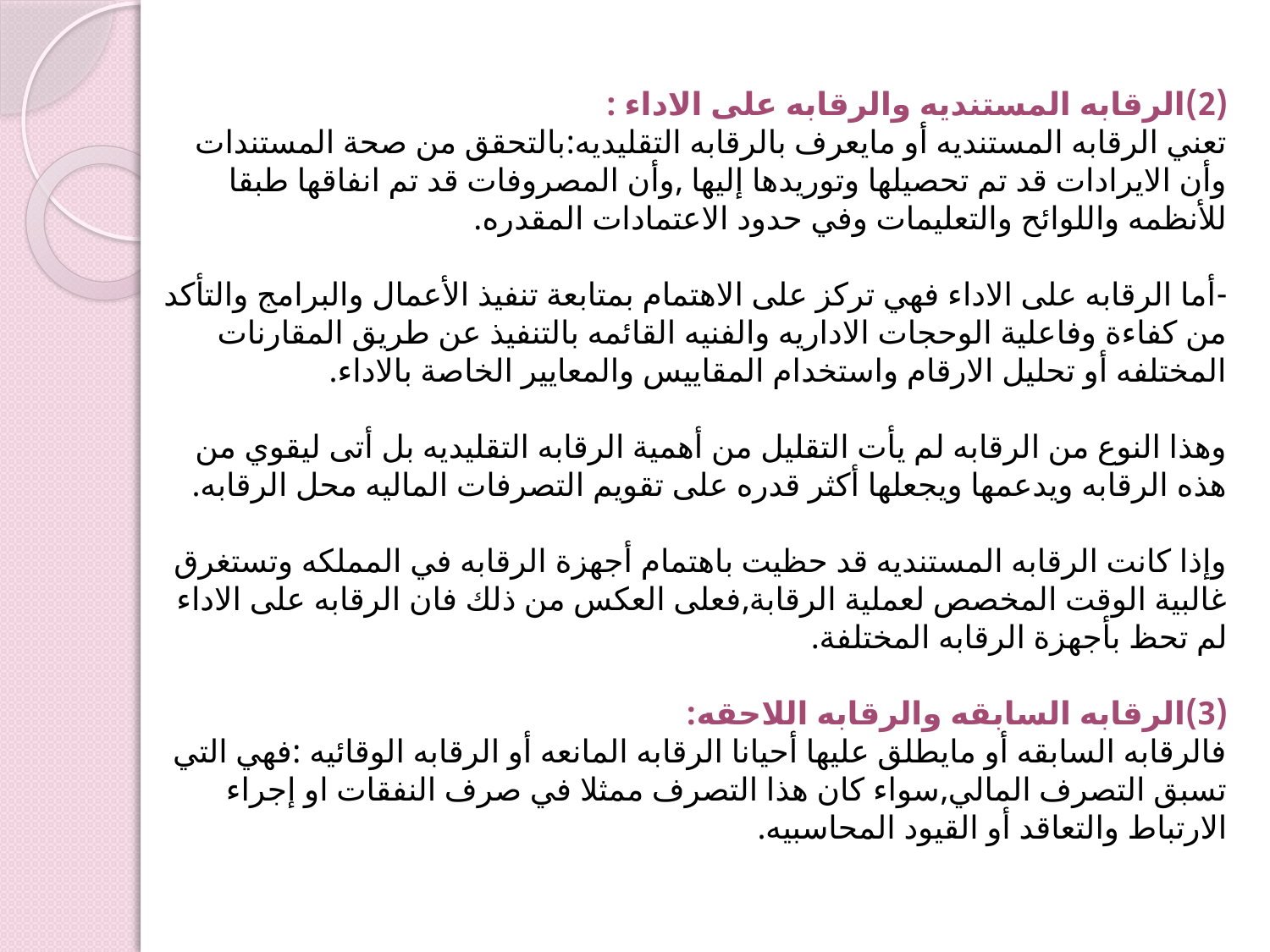

(2)الرقابه المستنديه والرقابه على الاداء :
تعني الرقابه المستنديه أو مايعرف بالرقابه التقليديه:بالتحقق من صحة المستندات وأن الايرادات قد تم تحصيلها وتوريدها إليها ,وأن المصروفات قد تم انفاقها طبقا للأنظمه واللوائح والتعليمات وفي حدود الاعتمادات المقدره.
-أما الرقابه على الاداء فهي تركز على الاهتمام بمتابعة تنفيذ الأعمال والبرامج والتأكد من كفاءة وفاعلية الوحجات الاداريه والفنيه القائمه بالتنفيذ عن طريق المقارنات المختلفه أو تحليل الارقام واستخدام المقاييس والمعايير الخاصة بالاداء.
وهذا النوع من الرقابه لم يأت التقليل من أهمية الرقابه التقليديه بل أتى ليقوي من هذه الرقابه ويدعمها ويجعلها أكثر قدره على تقويم التصرفات الماليه محل الرقابه.
وإذا كانت الرقابه المستنديه قد حظيت باهتمام أجهزة الرقابه في المملكه وتستغرق غالبية الوقت المخصص لعملية الرقابة,فعلى العكس من ذلك فان الرقابه على الاداء لم تحظ بأجهزة الرقابه المختلفة.
(3)الرقابه السابقه والرقابه اللاحقه:
فالرقابه السابقه أو مايطلق عليها أحيانا الرقابه المانعه أو الرقابه الوقائيه :فهي التي تسبق التصرف المالي,سواء كان هذا التصرف ممثلا في صرف النفقات او إجراء الارتباط والتعاقد أو القيود المحاسبيه.